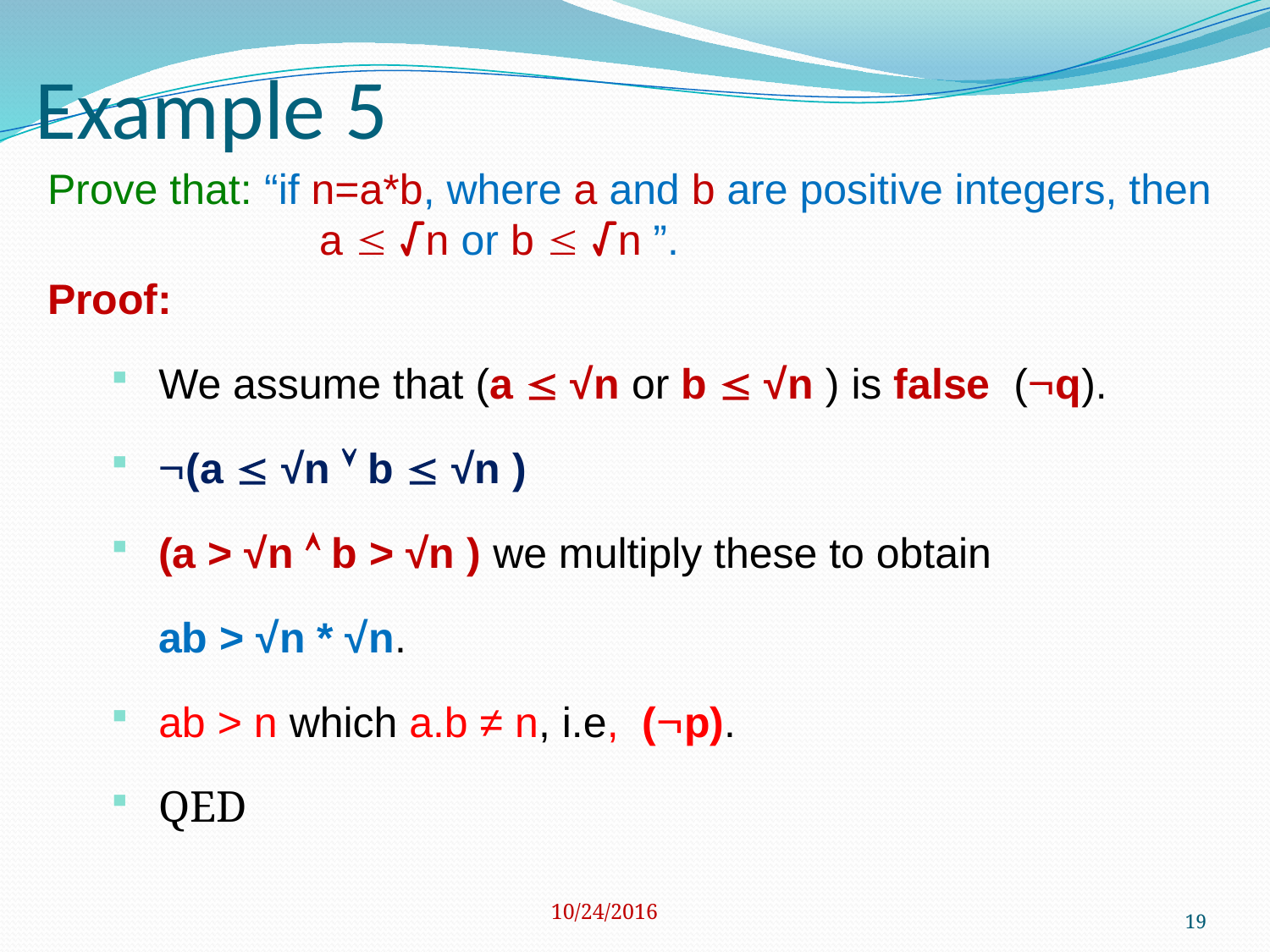

# Example 5
Prove that: “if n=a*b, where a and b are positive integers, then 	         a ≤ √n or b ≤ √n ”.
Proof:
We assume that (a ≤ √n or b ≤ √n ) is false  (¬q).
¬(a ≤ √n ∨ b ≤ √n )
(a > √n ∧ b > √n ) we multiply these to obtain
	ab > √n * √n.
ab > n which a.b ≠ n, i.e,  (¬p).
QED
10/24/2016
19